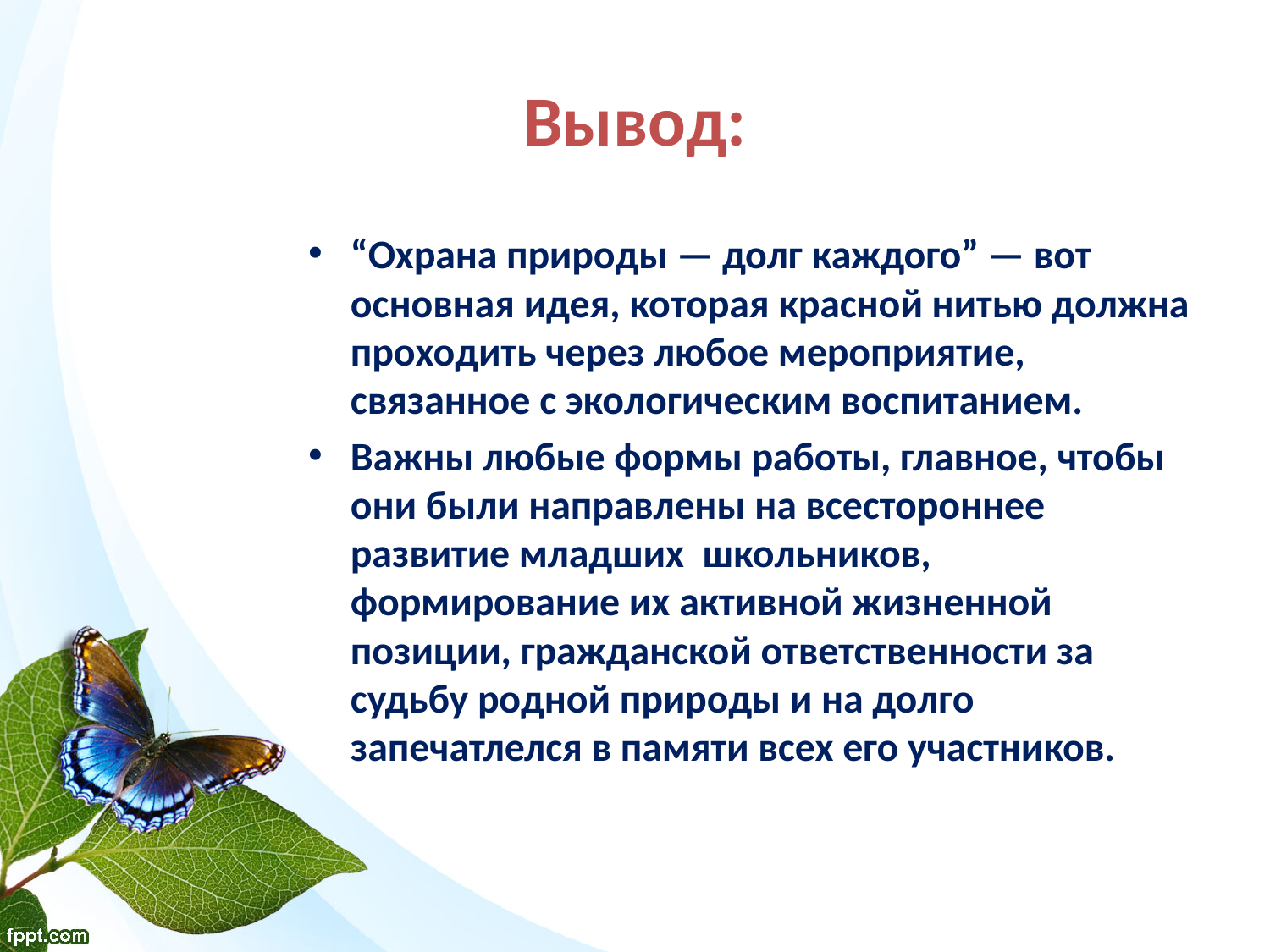

# Вывод:
“Охрана природы — долг каждого” — вот основная идея, которая красной нитью должна проходить через любое мероприятие, связанное с экологическим воспитанием.
Важны любые формы работы, главное, чтобы они были направлены на всестороннее развитие младших  школьников, формирование их активной жизненной позиции, гражданской ответственности за судьбу родной природы и на долго запечатлелся в памяти всех его участников.